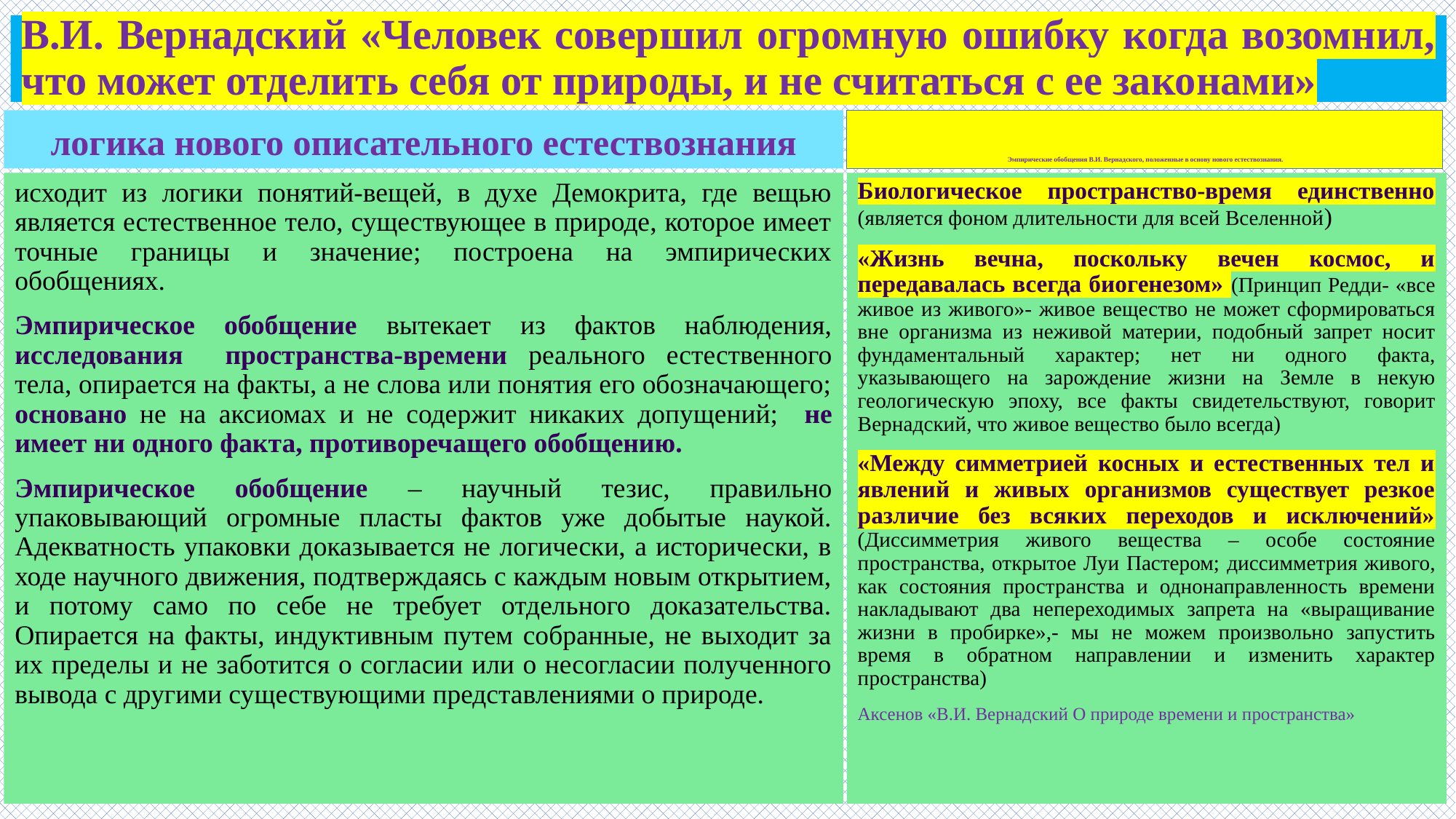

# В.И. Вернадский «Человек совершил огромную ошибку когда возомнил, что может отделить себя от природы, и не считаться с ее законами»
логика нового описательного естествознания

 Эмпирические обобщения В.И. Вернадского, положенные в основу нового естествознания.
исходит из логики понятий-вещей, в духе Демокрита, где вещью является естественное тело, существующее в природе, которое имеет точные границы и значение; построена на эмпирических обобщениях.
Эмпирическое обобщение вытекает из фактов наблюдения, исследования  пространства-времени реального естественного тела, опирается на факты, а не слова или понятия его обозначающего; основано не на аксиомах и не содержит никаких допущений;  не имеет ни одного факта, противоречащего обобщению.
Эмпирическое обобщение – научный тезис, правильно упаковывающий огромные пласты фактов уже добытые наукой. Адекватность упаковки доказывается не логически, а исторически, в ходе научного движения, подтверждаясь с каждым новым открытием, и потому само по себе не требует отдельного доказательства. Опирается на факты, индуктивным путем собранные, не выходит за их пределы и не заботится о согласии или о несогласии полученного вывода с другими существующими представлениями о природе.
Биологическое пространство-время единственно (является фоном длительности для всей Вселенной)
«Жизнь вечна, поскольку вечен космос, и передавалась всегда биогенезом» (Принцип Редди- «все живое из живого»- живое вещество не может сформироваться вне организма из неживой материи, подобный запрет носит фундаментальный характер; нет ни одного факта, указывающего на зарождение жизни на Земле в некую геологическую эпоху, все факты свидетельствуют, говорит Вернадский, что живое вещество было всегда)
«Между симметрией косных и естественных тел и явлений и живых организмов существует резкое различие без всяких переходов и исключений» (Диссимметрия живого вещества – особе состояние пространства, открытое Луи Пастером; диссимметрия живого, как состояния пространства и однонаправленность времени накладывают два непереходимых запрета на «выращивание жизни в пробирке»,- мы не можем произвольно запустить время в обратном направлении и изменить характер пространства)
Аксенов «В.И. Вернадский О природе времени и пространства»